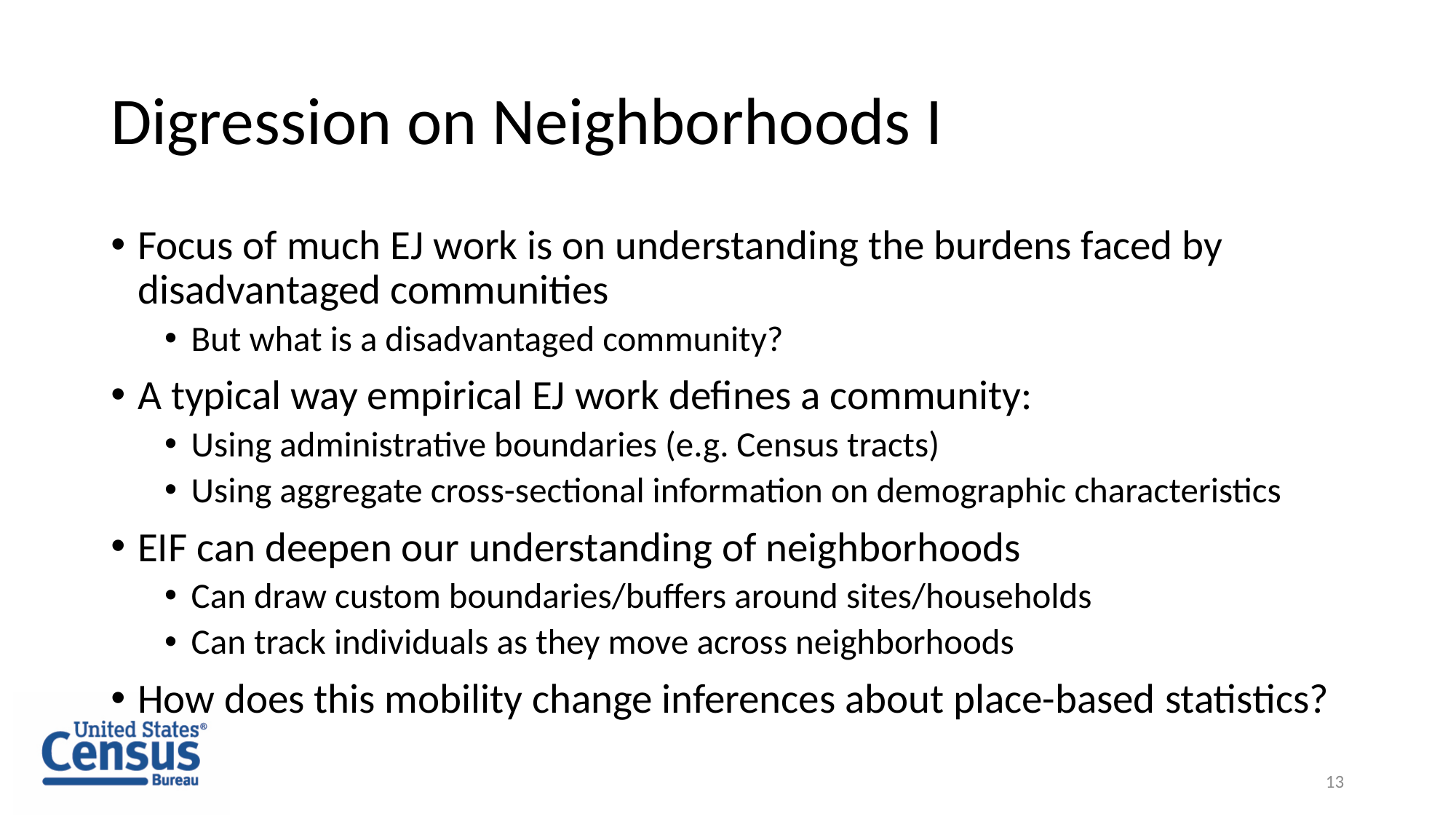

# Digression on Neighborhoods I
Focus of much EJ work is on understanding the burdens faced by disadvantaged communities
But what is a disadvantaged community?
A typical way empirical EJ work defines a community:
Using administrative boundaries (e.g. Census tracts)
Using aggregate cross-sectional information on demographic characteristics
EIF can deepen our understanding of neighborhoods
Can draw custom boundaries/buffers around sites/households
Can track individuals as they move across neighborhoods
How does this mobility change inferences about place-based statistics?
13